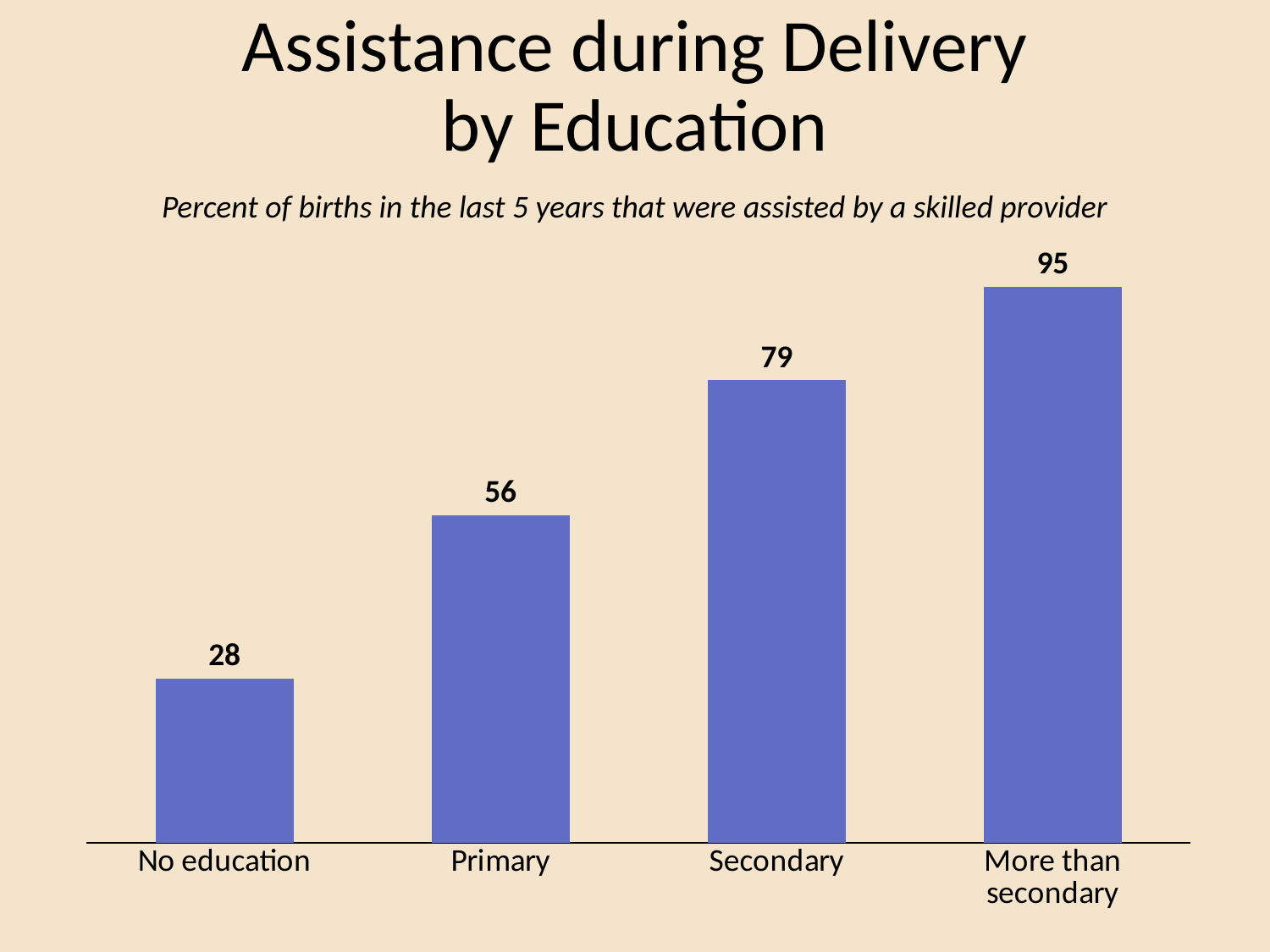

# Assistance during Delivery by Education
Percent of births in the last 5 years that were assisted by a skilled provider

### Chart

| Category | Column1 |
|---|---|
| No education | 28.0 |
| Primary | 56.0 |
| Secondary | 79.0 |
| More than secondary | 95.0 |